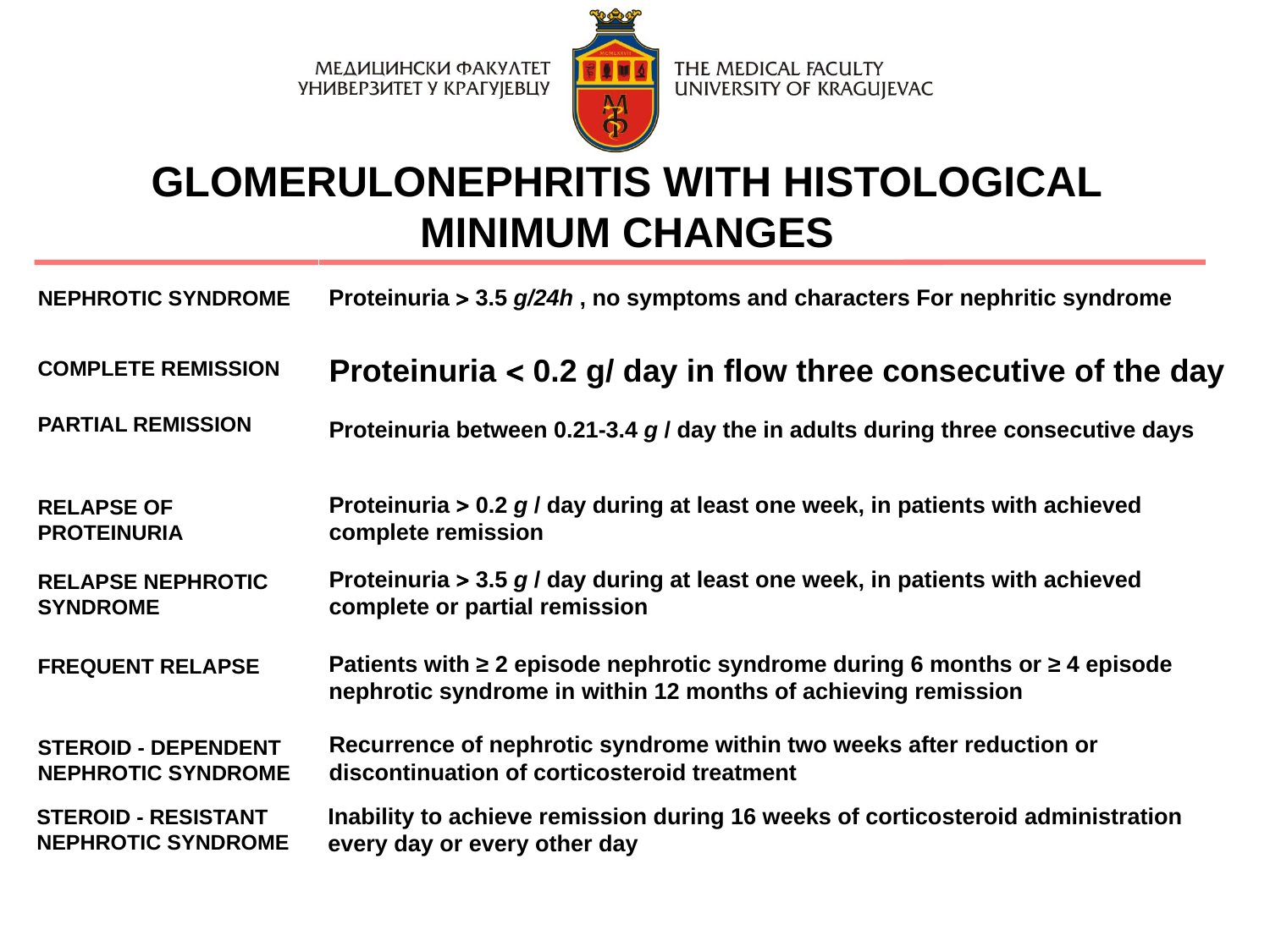

GLOMERULONEPHRITIS WITH HISTOLOGICAL
MINIMUM CHANGES

NEPHROTIC SYNDROME

Proteinuria > 3.5 g/24h , no symptoms and characters For nephritic syndrome
Proteinuria < 0.2 g/ day in flow three consecutive of the day
COMPLETE REMISSION
PARTIAL REMISSION
Proteinuria between 0.21-3.4 g / day the in adults during three consecutive days
Proteinuria > 0.2 g / day during at least one week, in patients with achieved complete remission
RELAPSE OF PROTEINURIA
Proteinuria > 3.5 g / day during at least one week, in patients with achieved complete or partial remission
RELAPSE NEPHROTIC
SYNDROME
Patients with ≥ 2 episode nephrotic syndrome during 6 months or ≥ 4 episode nephrotic syndrome in within 12 months of achieving remission
FREQUENT RELAPSE
Recurrence of nephrotic syndrome within two weeks after reduction or discontinuation of corticosteroid treatment
STEROID - DEPENDENT NEPHROTIC SYNDROME
Inability to achieve remission during 16 weeks of corticosteroid administration
every day or every other day

STEROID - RESISTANT NEPHROTIC SYNDROME